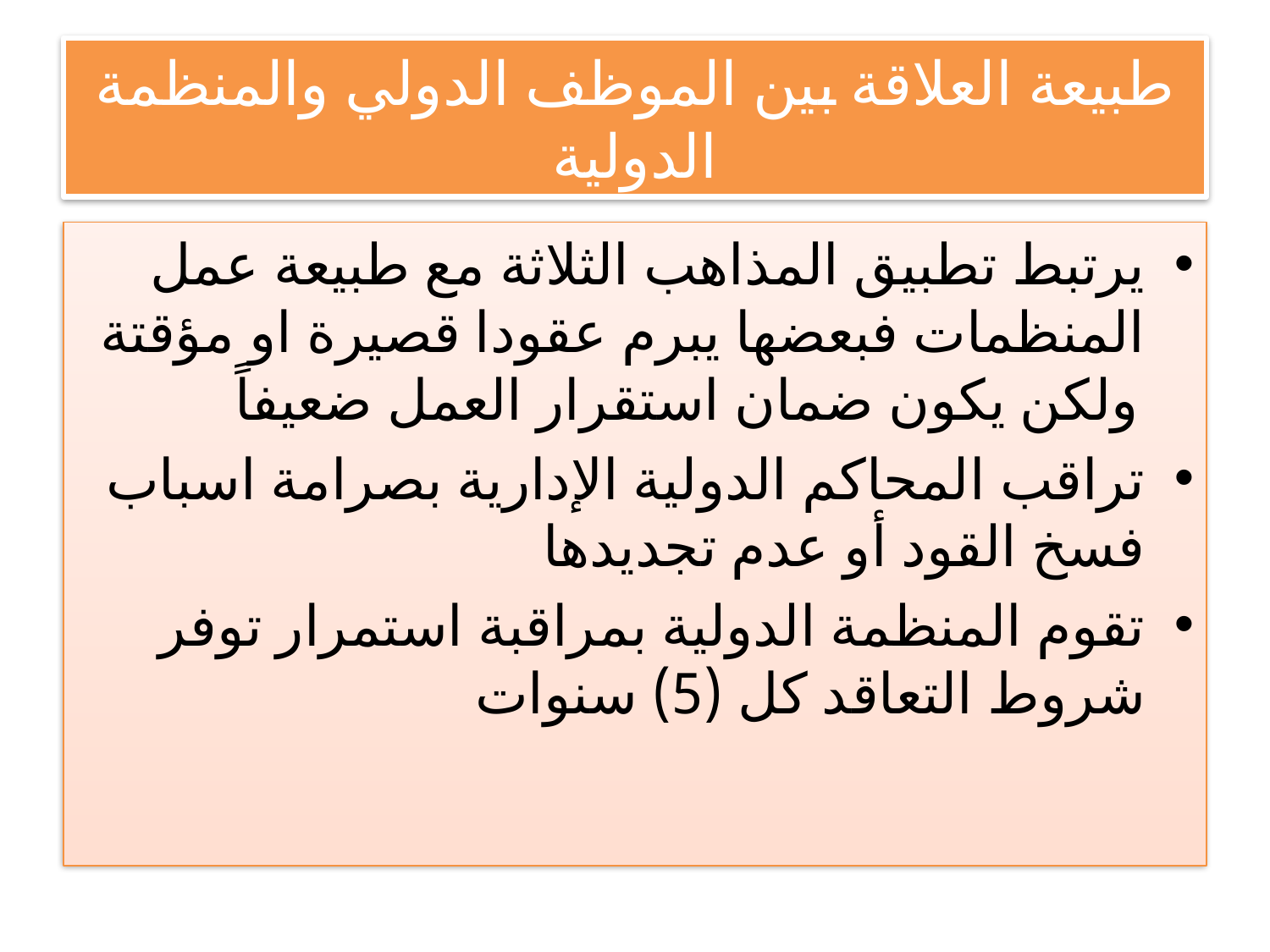

# طبيعة العلاقة بين الموظف الدولي والمنظمة الدولية
يرتبط تطبيق المذاهب الثلاثة مع طبيعة عمل المنظمات فبعضها يبرم عقودا قصيرة او مؤقتة ولكن يكون ضمان استقرار العمل ضعيفاً
تراقب المحاكم الدولية الإدارية بصرامة اسباب فسخ القود أو عدم تجديدها
تقوم المنظمة الدولية بمراقبة استمرار توفر شروط التعاقد كل (5) سنوات